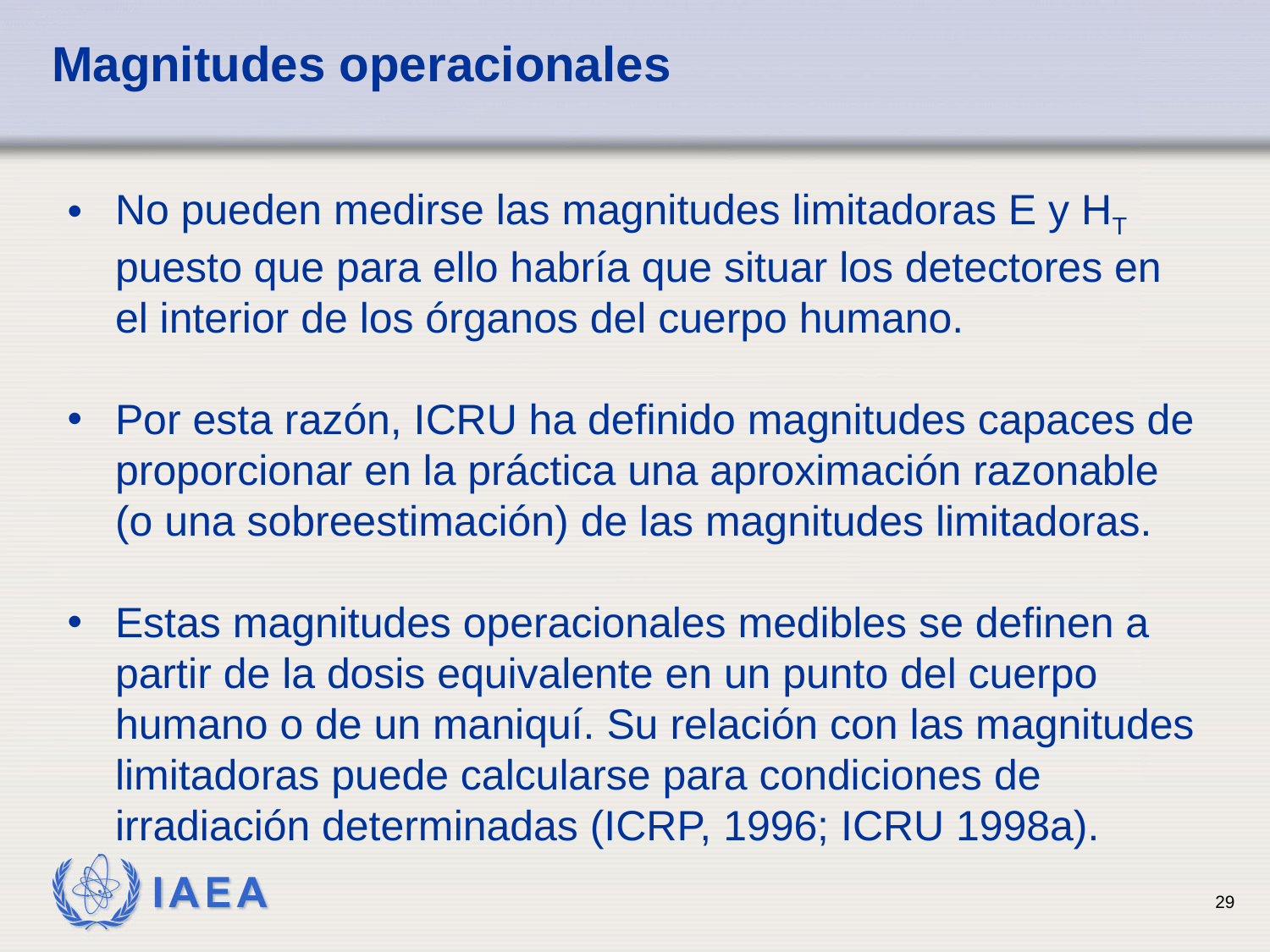

Magnitudes operacionales
No pueden medirse las magnitudes limitadoras E y HT puesto que para ello habría que situar los detectores en el interior de los órganos del cuerpo humano.

Por esta razón, ICRU ha definido magnitudes capaces de proporcionar en la práctica una aproximación razonable (o una sobreestimación) de las magnitudes limitadoras.

Estas magnitudes operacionales medibles se definen a partir de la dosis equivalente en un punto del cuerpo humano o de un maniquí. Su relación con las magnitudes limitadoras puede calcularse para condiciones de irradiación determinadas (ICRP, 1996; ICRU 1998a).
29